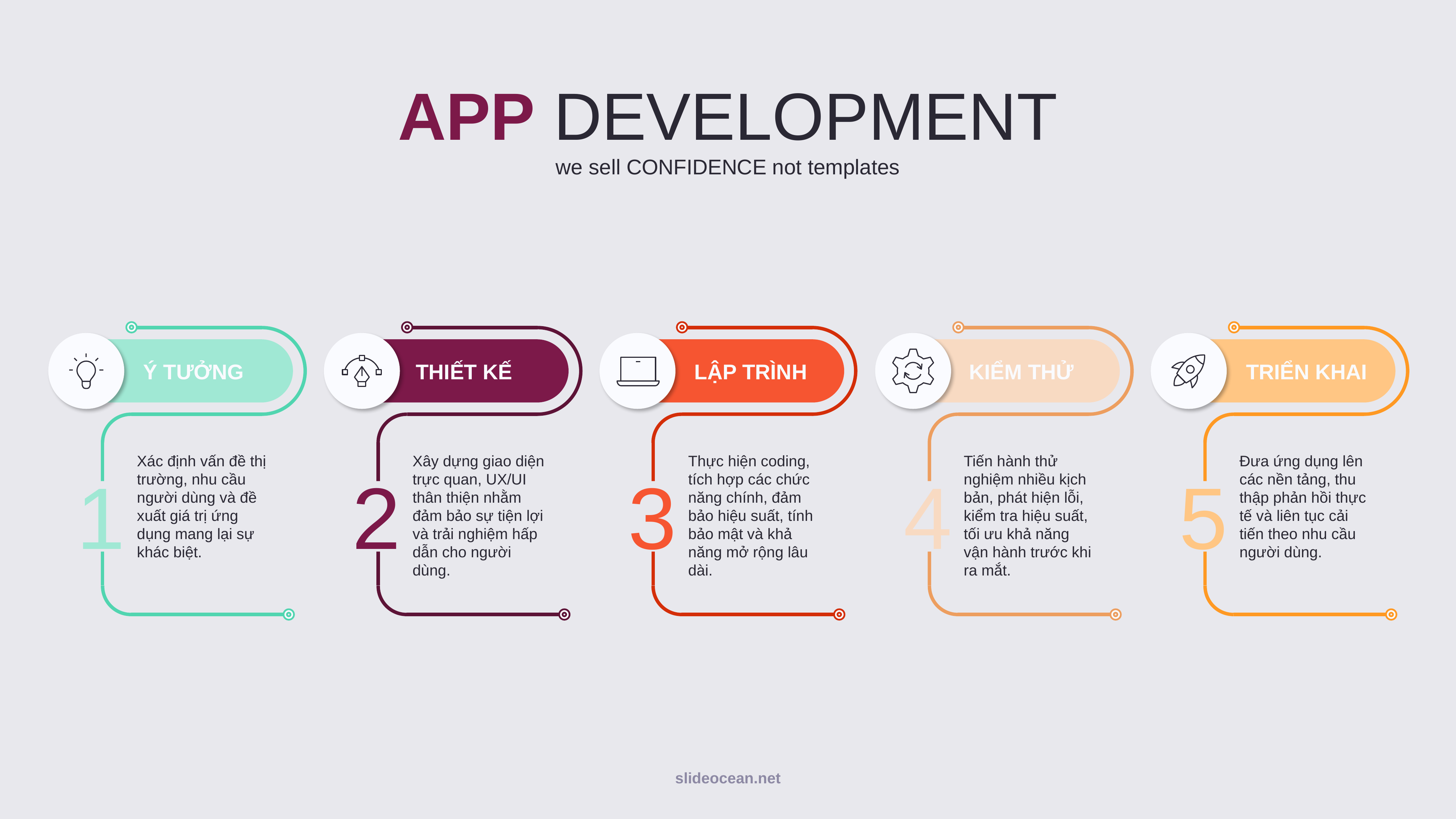

APP DEVELOPMENT
we sell CONFIDENCE not templates

Ý TƯỞNG
THIẾT KẾ
LẬP TRÌNH
KIỂM THỬ
TRIỂN KHAI

Xác định vấn đề thị trường, nhu cầu người dùng và đề xuất giá trị ứng dụng mang lại sự khác biệt.
Xây dựng giao diện trực quan, UX/UI thân thiện nhằm đảm bảo sự tiện lợi và trải nghiệm hấp dẫn cho người dùng.
Thực hiện coding, tích hợp các chức năng chính, đảm bảo hiệu suất, tính bảo mật và khả năng mở rộng lâu dài.
Tiến hành thử nghiệm nhiều kịch bản, phát hiện lỗi, kiểm tra hiệu suất, tối ưu khả năng vận hành trước khi ra mắt.
Đưa ứng dụng lên các nền tảng, thu thập phản hồi thực tế và liên tục cải tiến theo nhu cầu người dùng.
1

2

3

4

5

slideocean.net